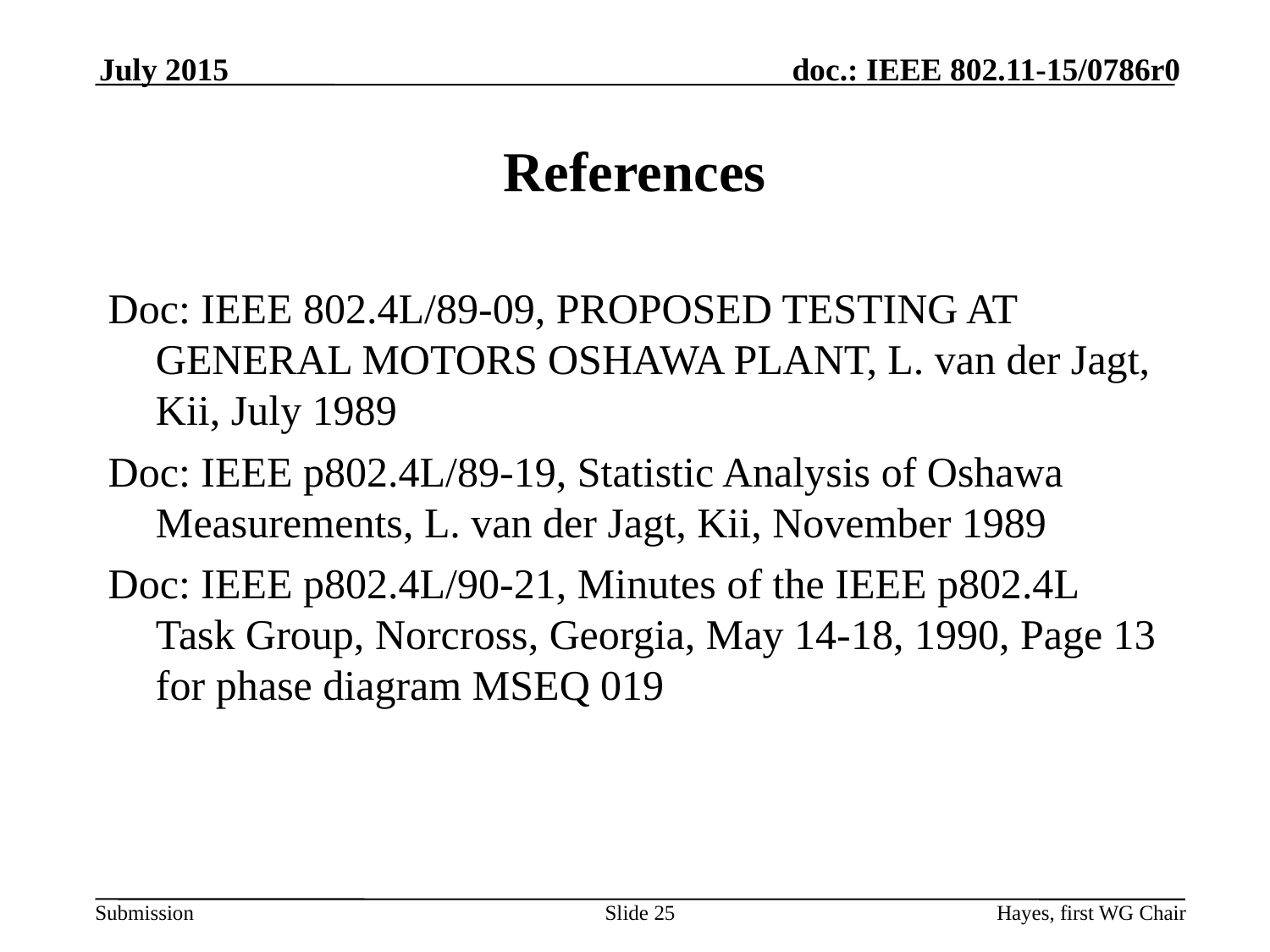

July 2015
# References
Doc: IEEE 802.4L/89-09, PROPOSED TESTING AT GENERAL MOTORS OSHAWA PLANT, L. van der Jagt, Kii, July 1989
Doc: IEEE p802.4L/89-19, Statistic Analysis of Oshawa Measurements, L. van der Jagt, Kii, November 1989
Doc: IEEE p802.4L/90-21, Minutes of the IEEE p802.4L Task Group, Norcross, Georgia, May 14-18, 1990, Page 13 for phase diagram MSEQ 019

Slide 25
Hayes, first WG Chair